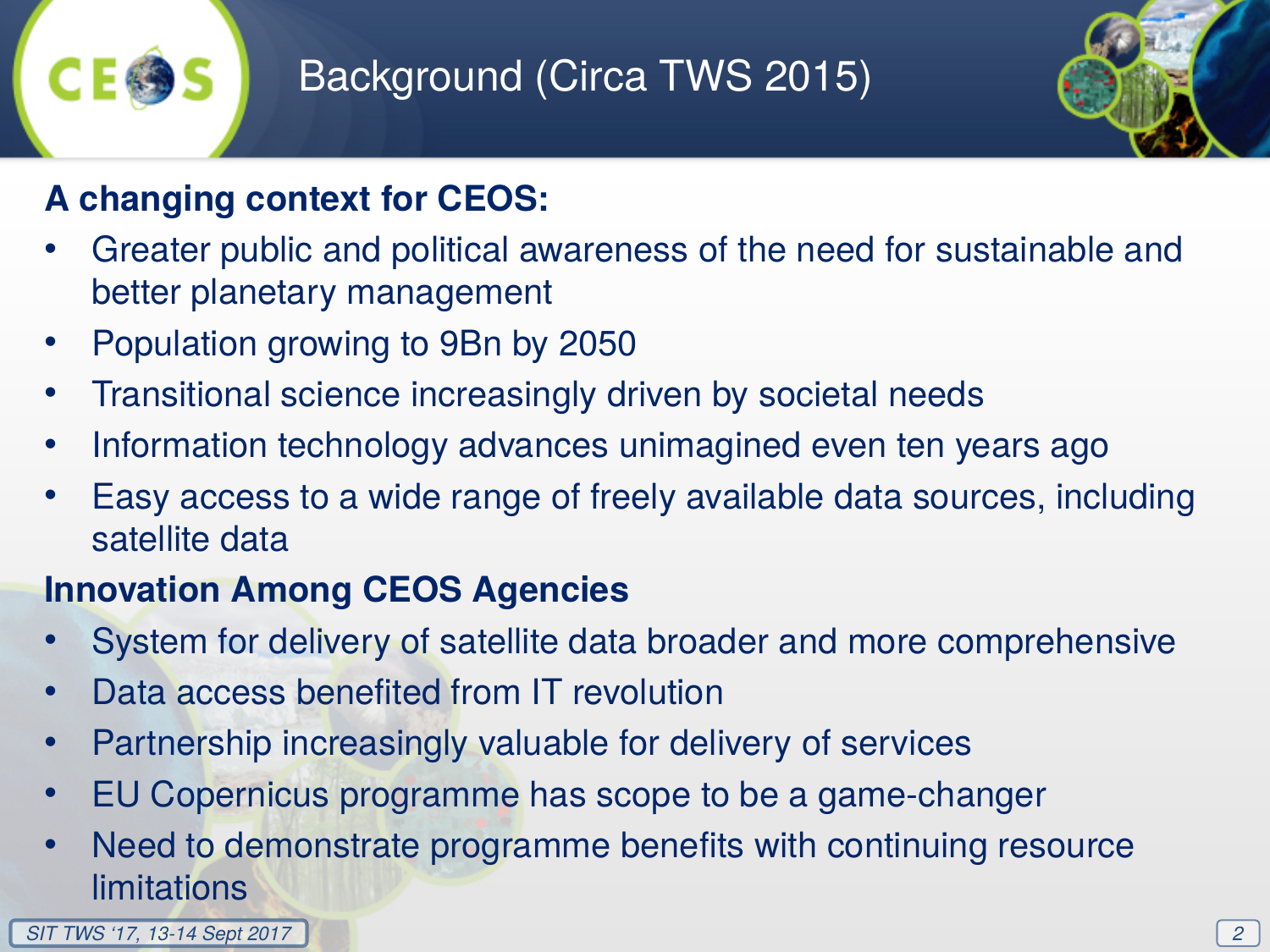

Background (Circa TWS 2015)
A changing context for CEOS:
Greater public and political awareness of the need for sustainable and better planetary management
Population growing to 9Bn by 2050
Transitional science increasingly driven by societal needs
Information technology advances unimagined even ten years ago
Easy access to a wide range of freely available data sources, including satellite data
Innovation Among CEOS Agencies
System for delivery of satellite data broader and more comprehensive
Data access benefited from IT revolution
Partnership increasingly valuable for delivery of services
EU Copernicus programme has scope to be a game-changer
Need to demonstrate programme benefits with continuing resource limitations
2